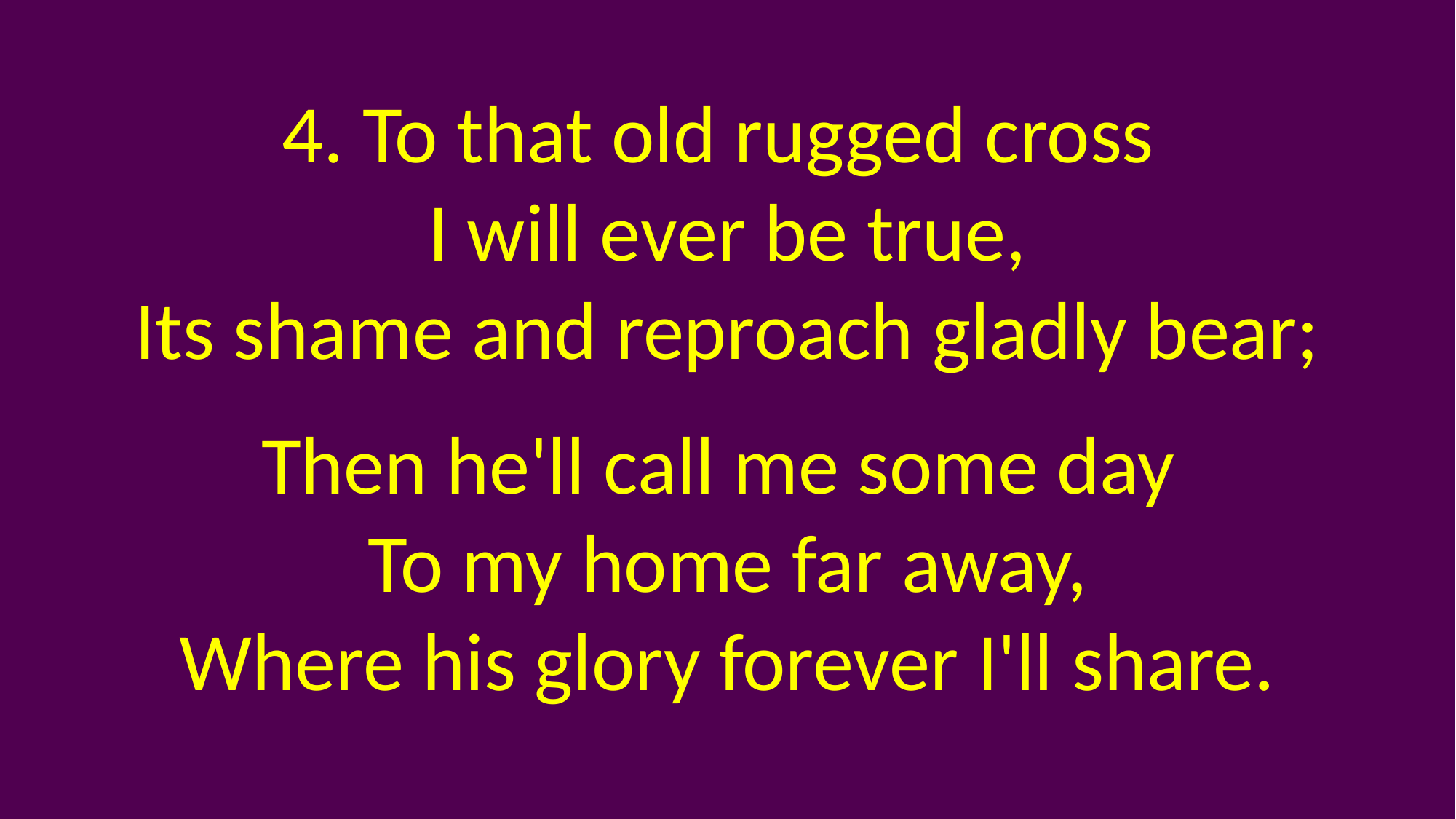

4. To that old rugged cross
I will ever be true,
Its shame and reproach gladly bear;
Then he'll call me some day
To my home far away,
Where his glory forever I'll share.